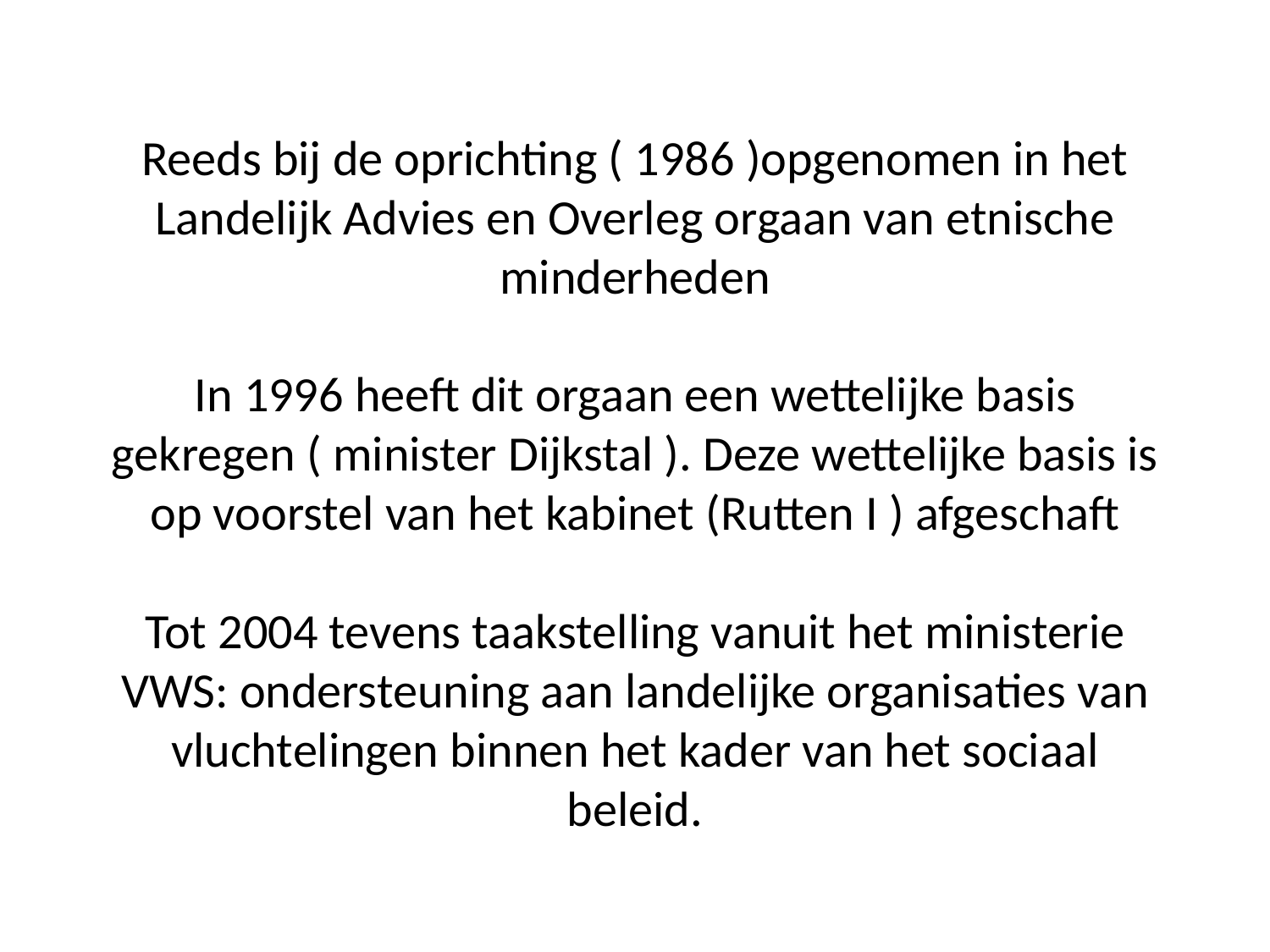

# Reeds bij de oprichting ( 1986 )opgenomen in het Landelijk Advies en Overleg orgaan van etnische minderheden In 1996 heeft dit orgaan een wettelijke basis gekregen ( minister Dijkstal ). Deze wettelijke basis is op voorstel van het kabinet (Rutten I ) afgeschaft Tot 2004 tevens taakstelling vanuit het ministerie VWS: ondersteuning aan landelijke organisaties van vluchtelingen binnen het kader van het sociaal beleid.